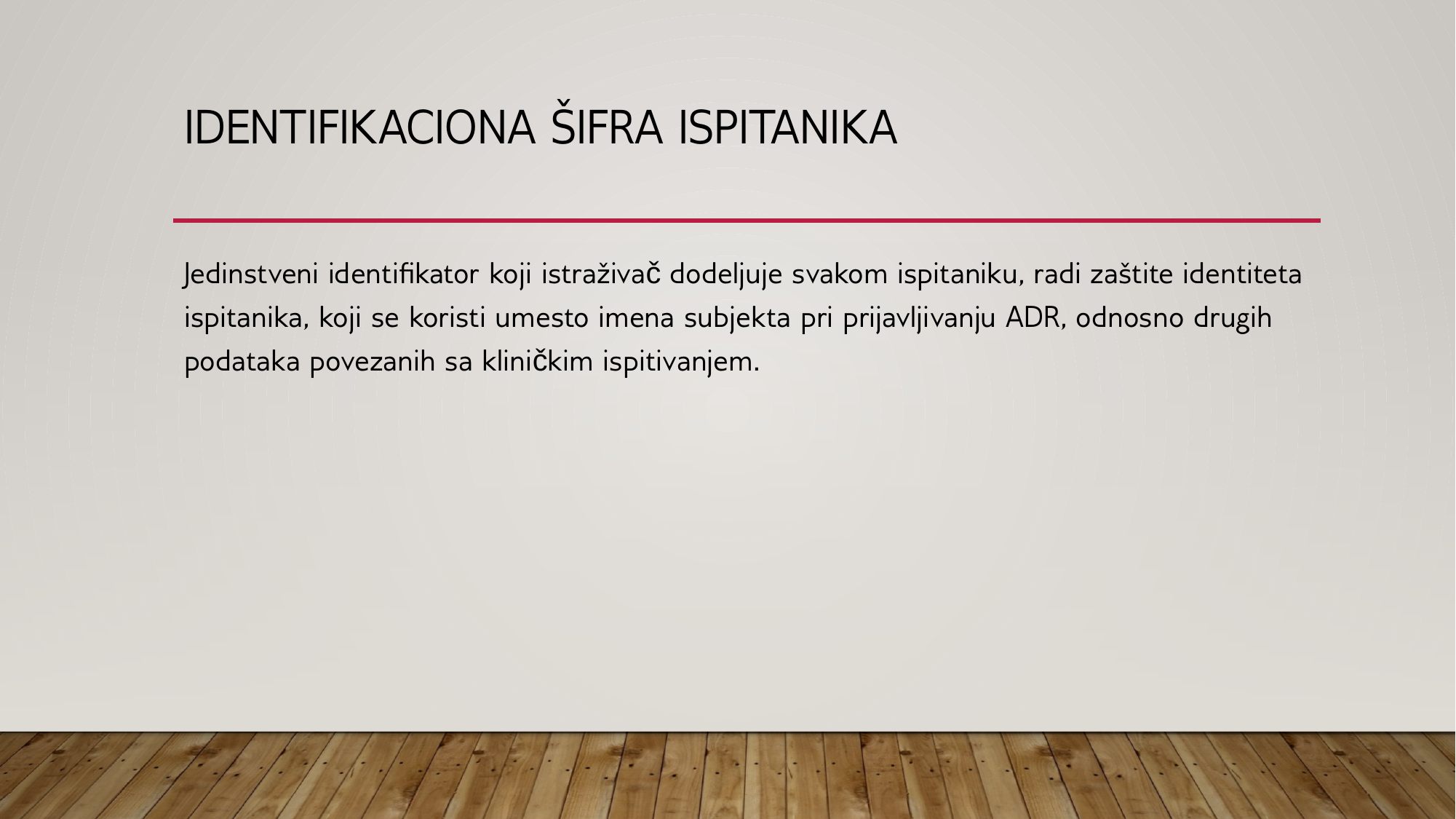

# Identifikaciona šifra ispitanika
Jedinstveni identifikator koji istraživač dodeljuje svakom ispitaniku, radi zaštite identiteta ispitanika, koji se koristi umesto imena subjekta pri prijavljivanju ADR, odnosno drugih podataka povezanih sa kliničkim ispitivanjem.